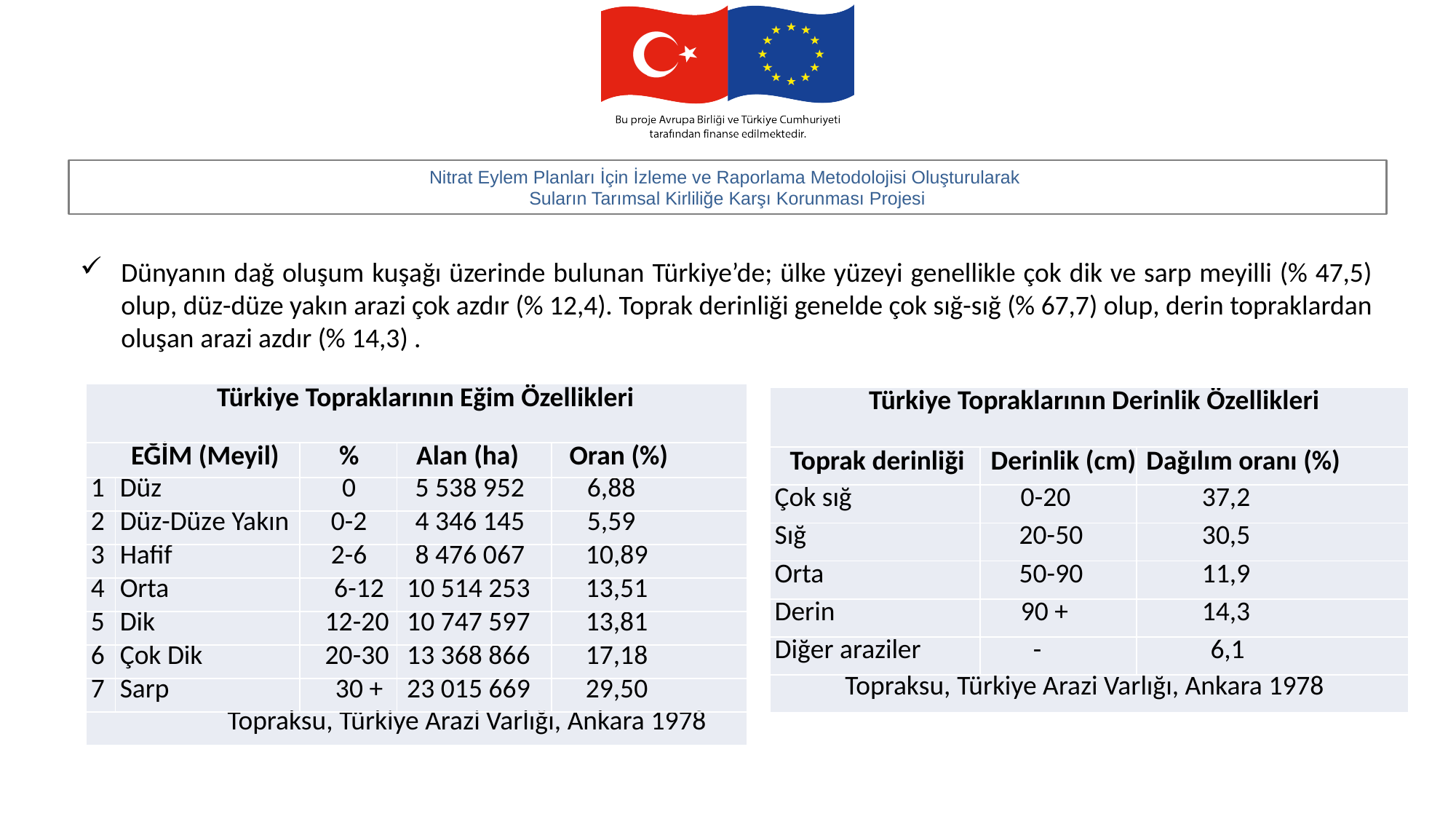

Dünyanın dağ oluşum kuşağı üzerinde bulunan Türkiye’de; ülke yüzeyi genellikle çok dik ve sarp meyilli (% 47,5) olup, düz-düze yakın arazi çok azdır (% 12,4). Toprak derinliği genelde çok sığ-sığ (% 67,7) olup, derin topraklardan oluşan arazi azdır (% 14,3) .
| Türkiye Topraklarının Eğim Özellikleri |  |  |  |  |
| --- | --- | --- | --- | --- |
| EĞİM (Meyil) |  | % | Alan (ha) | Oran (%) |
| 1 | Düz | 0 | 5 538 952 | 6,88 |
| 2 | Düz-Düze Yakın | 0-2 | 4 346 145 | 5,59 |
| 3 | Hafif | 2-6 | 8 476 067 | 10,89 |
| 4 | Orta | 6-12 | 10 514 253 | 13,51 |
| 5 | Dik | 12-20 | 10 747 597 | 13,81 |
| 6 | Çok Dik | 20-30 | 13 368 866 | 17,18 |
| 7 | Sarp | 30 + | 23 015 669 | 29,50 |
| Topraksu, Türkiye Arazi Varlığı, Ankara 1978 |  |  |  |  |
| Türkiye Topraklarının Derinlik Özellikleri |  |  |
| --- | --- | --- |
| Toprak derinliği | Derinlik (cm) | Dağılım oranı (%) |
| Çok sığ | 0-20 | 37,2 |
| Sığ | 20-50 | 30,5 |
| Orta | 50-90 | 11,9 |
| Derin | 90 + | 14,3 |
| Diğer araziler | - | 6,1 |
| Topraksu, Türkiye Arazi Varlığı, Ankara 1978 |  |  |